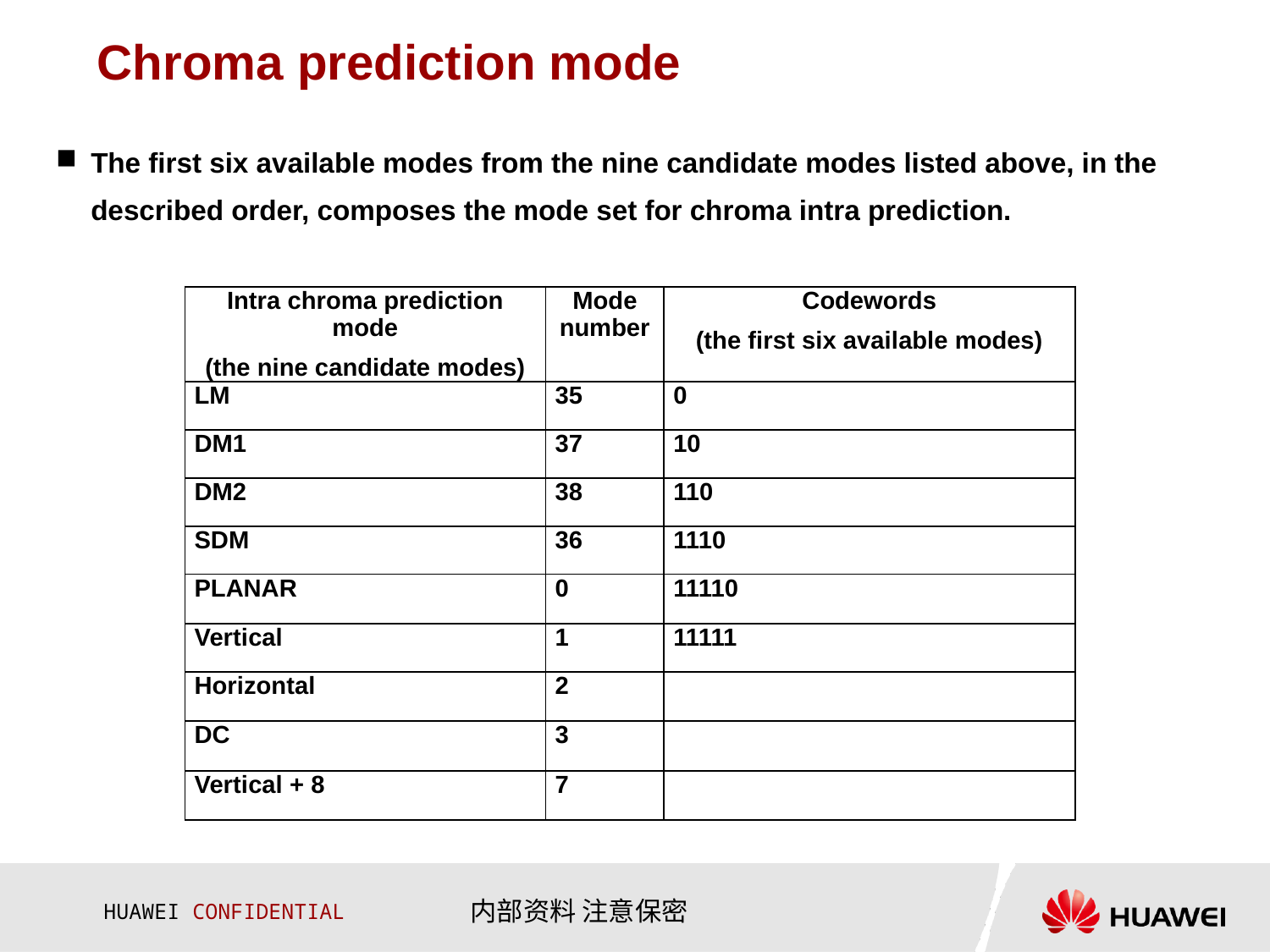

# Chroma prediction mode
The first six available modes from the nine candidate modes listed above, in the described order, composes the mode set for chroma intra prediction.
| Intra chroma prediction mode (the nine candidate modes) | Mode number | Codewords (the first six available modes) |
| --- | --- | --- |
| LM | 35 | 0 |
| DM1 | 37 | 10 |
| DM2 | 38 | 110 |
| SDM | 36 | 1110 |
| PLANAR | 0 | 11110 |
| Vertical | 1 | 11111 |
| Horizontal | 2 |  |
| DC | 3 |  |
| Vertical + 8 | 7 |  |